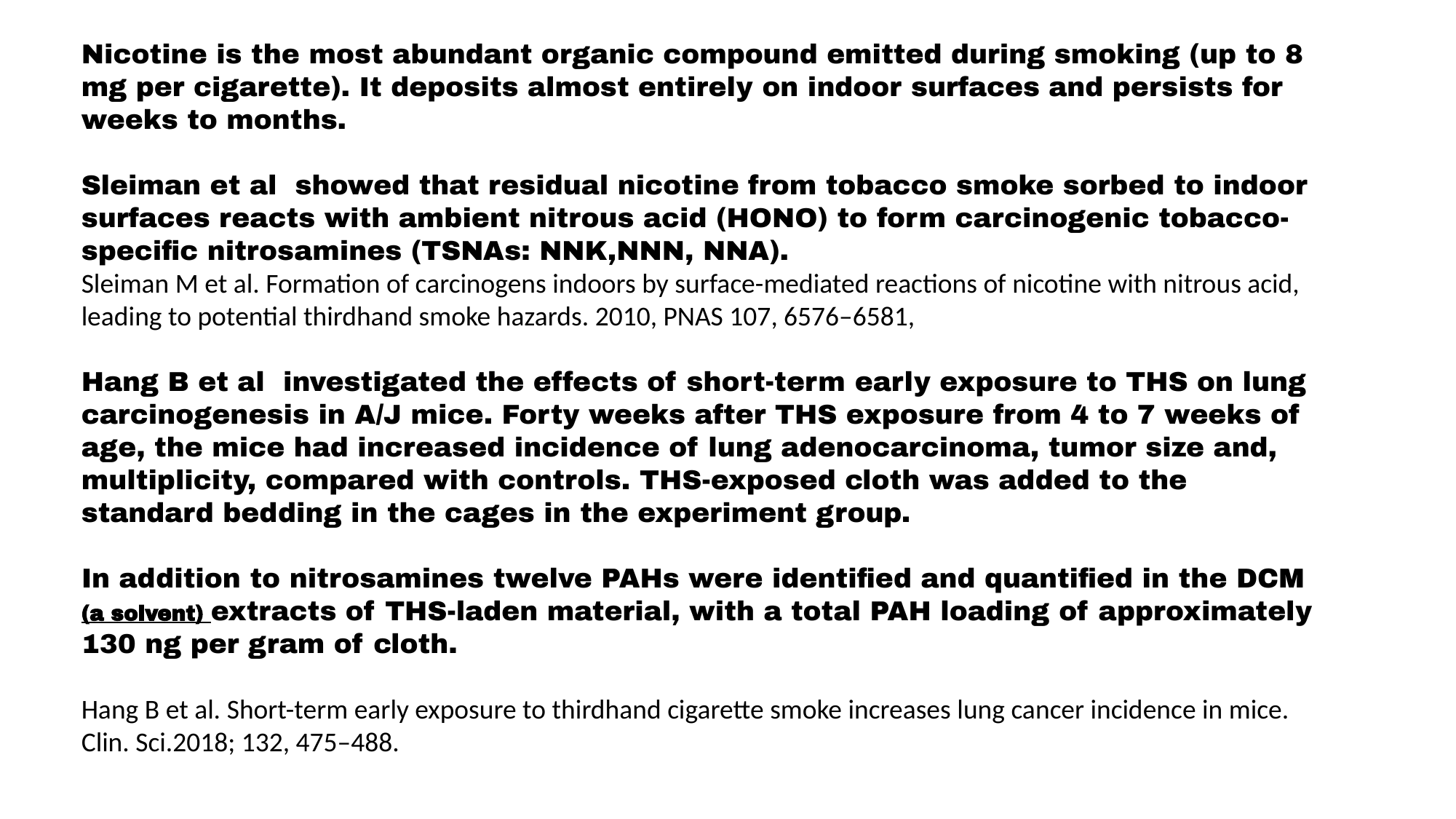

Nicotine is the most abundant organic compound emitted during smoking (up to 8 mg per cigarette). It deposits almost entirely on indoor surfaces and persists for weeks to months.

Sleiman et al  showed that residual nicotine from tobacco smoke sorbed to indoor surfaces reacts with ambient nitrous acid (HONO) to form carcinogenic tobacco-specific nitrosamines (TSNAs: NNK,NNN, NNA).
Sleiman M et al. Formation of carcinogens indoors by surface-mediated reactions of nicotine with nitrous acid, leading to potential thirdhand smoke hazards. 2010, PNAS 107, 6576–6581,

Hang B et al  investigated the effects of short-term early exposure to THS on lung carcinogenesis in A/J mice. Forty weeks after THS exposure from 4 to 7 weeks of age, the mice had increased incidence of lung adenocarcinoma, tumor size and, multiplicity, compared with controls. THS-exposed cloth was added to the standard bedding in the cages in the experiment group.

In addition to nitrosamines twelve PAHs were identified and quantified in the DCM (a solvent) extracts of THS-laden material, with a total PAH loading of approximately 130 ng per gram of cloth.

Hang B et al. Short-term early exposure to thirdhand cigarette smoke increases lung cancer incidence in mice. Clin. Sci.2018; 132, 475–488.